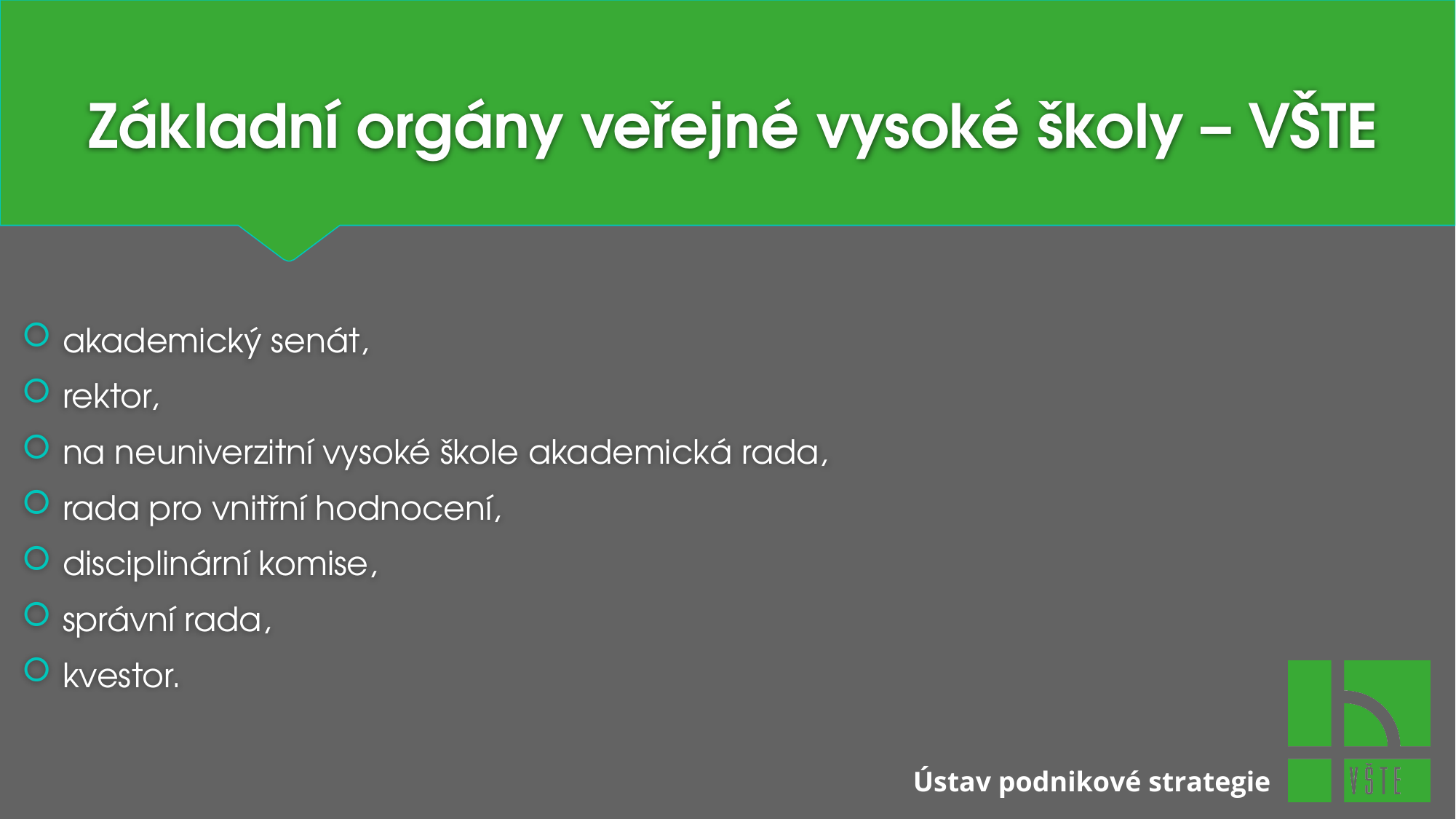

# Základní orgány veřejné vysoké školy – VŠTE
akademický senát,
rektor,
na neuniverzitní vysoké škole akademická rada,
rada pro vnitřní hodnocení,
disciplinární komise,
správní rada,
kvestor.